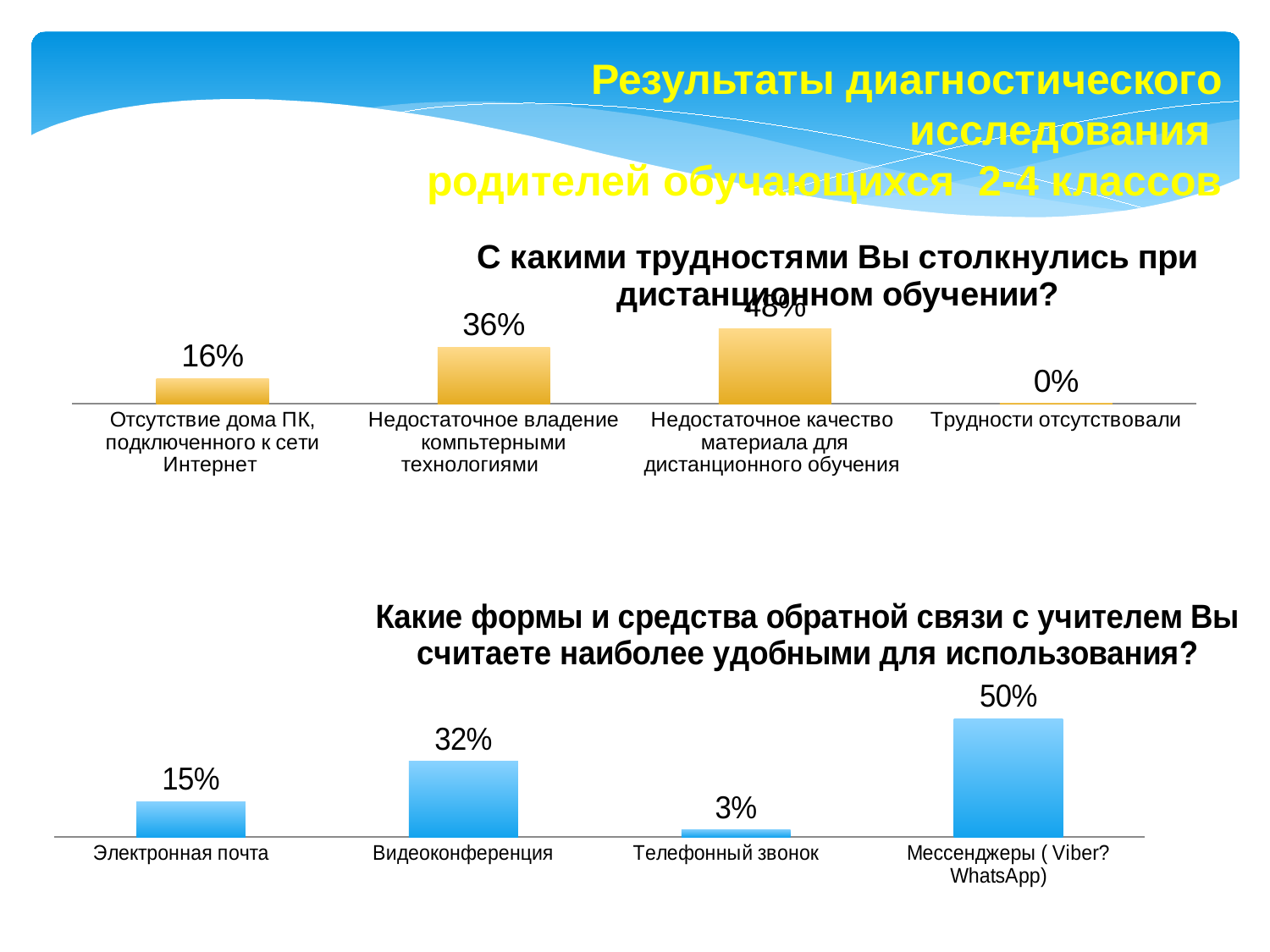

Результаты диагностического исследования
родителей обучающихся  2-4 классов

### Chart: С какими трудностями Вы столкнулись при дистанционном обучении?

| Category | С какими трудностями Вы столкнулись при дистанционном обучении? |
|---|---|
| Отсутствие дома ПК, подключенного к сети Интернет  | 0.16 |
| Недостаточное владение компьтерными технологиями          | 0.36000000000000004 |
| Недостаточное качество  материала для дистанционного обучения   | 0.48000000000000004 |
| Трудности отсутствовали | 0.0 |

### Chart:

| Category | Какие формы и средства обратной связи с учителем Вы считаете наиболее удобными для использования? |
|---|---|
| Электронная почта     | 0.15000000000000005 |
| Видеоконференция | 0.3200000000000001 |
| Телефонный звонок     | 0.030000000000000002 |
| Мессенджеры ( Viber? WhatsApp)     | 0.5 |